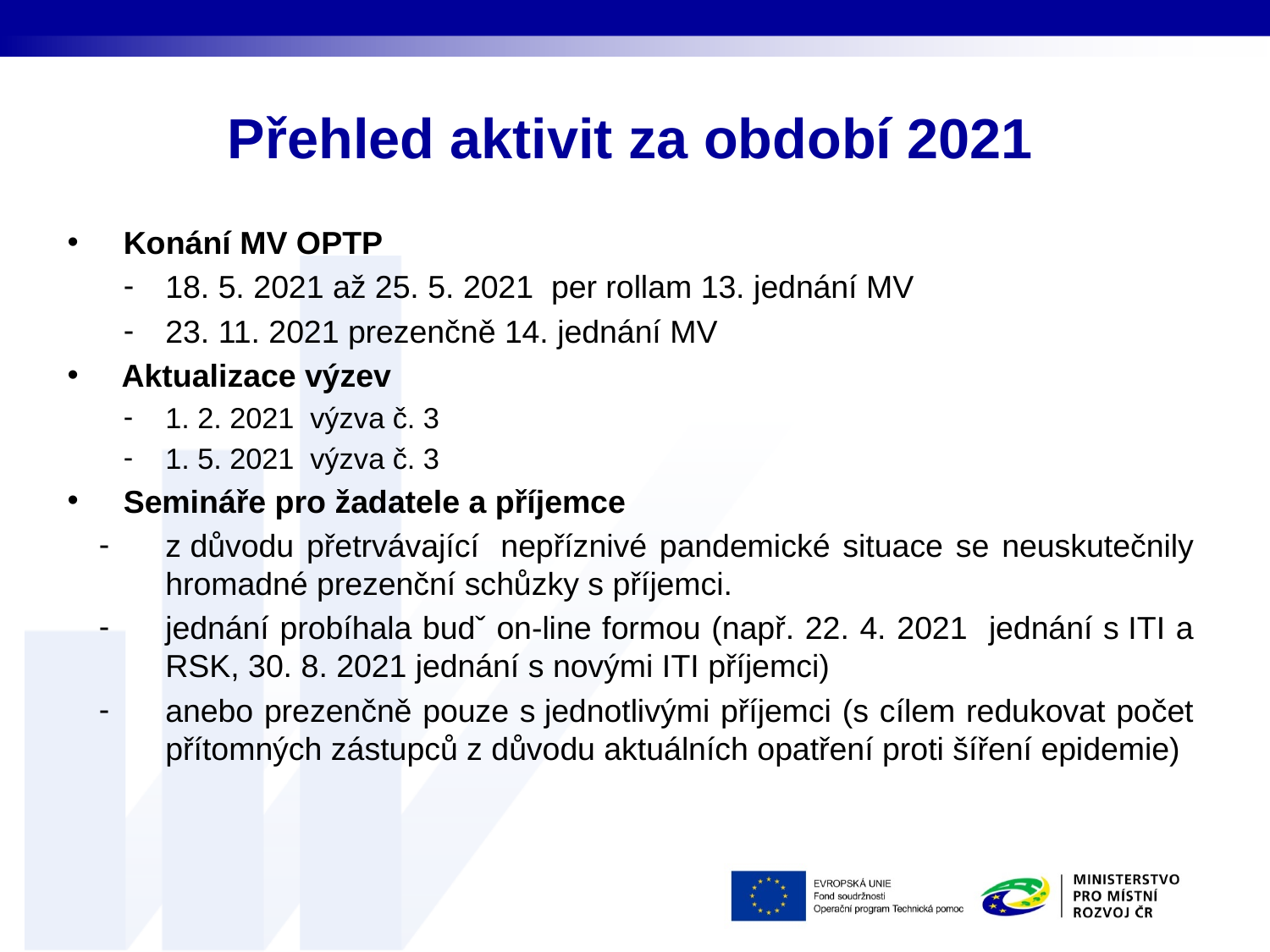

# Přehled aktivit za období 2021
Konání MV OPTP
18. 5. 2021 až 25. 5. 2021  per rollam 13. jednání MV
23. 11. 2021 prezenčně 14. jednání MV
Aktualizace výzev
1. 2. 2021  výzva č. 3
1. 5. 2021  výzva č. 3
Semináře pro žadatele a příjemce
z důvodu přetrvávající  nepříznivé pandemické situace se neuskutečnily hromadné prezenční schůzky s příjemci.
jednání probíhala budˇ on-line formou (např. 22. 4. 2021  jednání s ITI a RSK, 30. 8. 2021 jednání s novými ITI příjemci)
anebo prezenčně pouze s jednotlivými příjemci (s cílem redukovat počet přítomných zástupců z důvodu aktuálních opatření proti šíření epidemie)